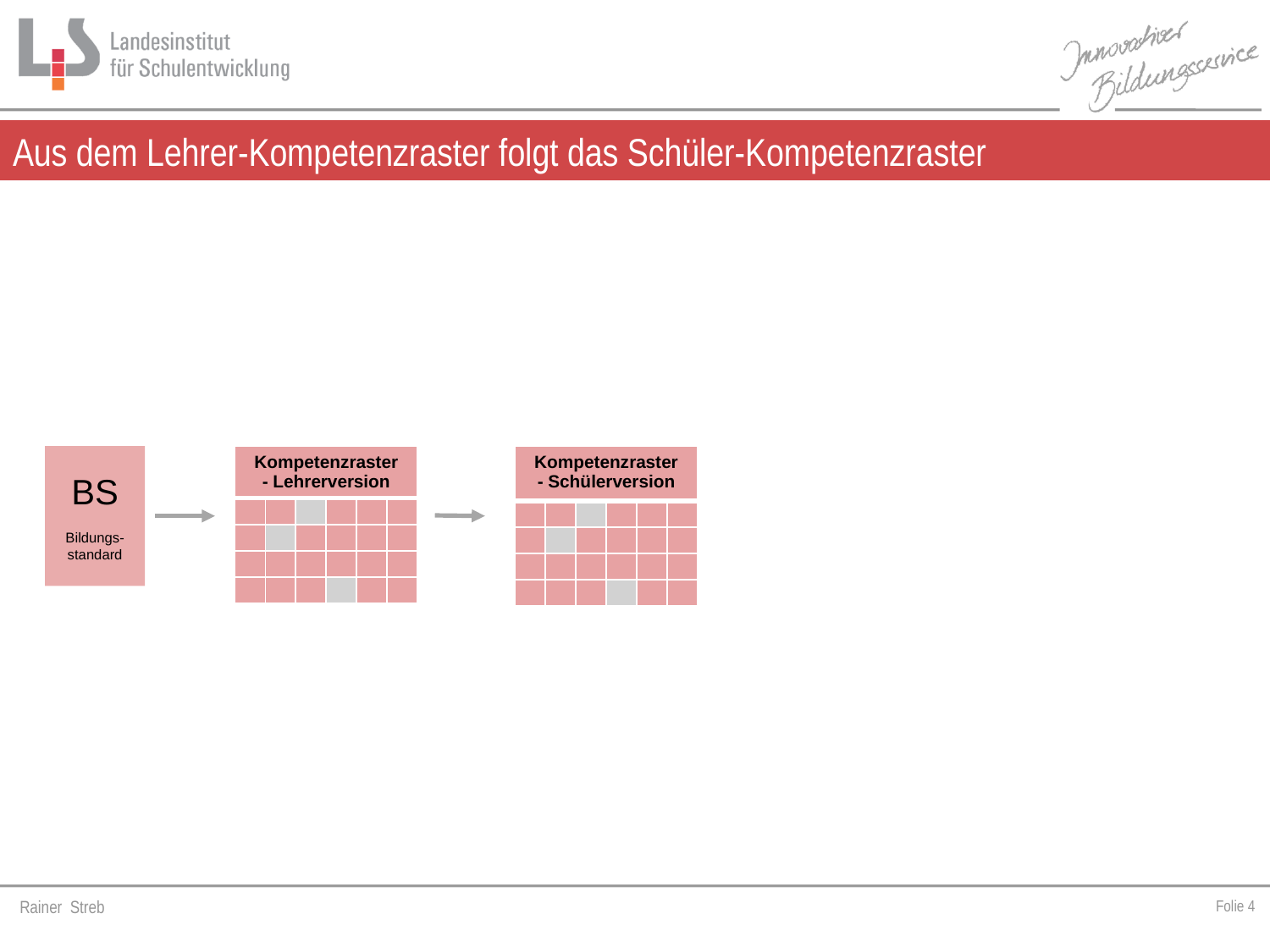

# Aus dem Lehrer-Kompetenzraster folgt das Schüler-Kompetenzraster
BS

Bildungs-standard
| Kompetenzraster - Lehrerversion |  |  |  |  |  |
| --- | --- | --- | --- | --- | --- |
|  |  |  |  |  |  |
|  |  |  |  |  |  |
|  |  |  |  |  |  |
|  |  |  |  |  |  |
| Kompetenzraster - Schülerversion |  |  |  |  |  |
| --- | --- | --- | --- | --- | --- |
|  |  |  |  |  |  |
|  |  |  |  |  |  |
|  |  |  |  |  |  |
|  |  |  |  |  |  |